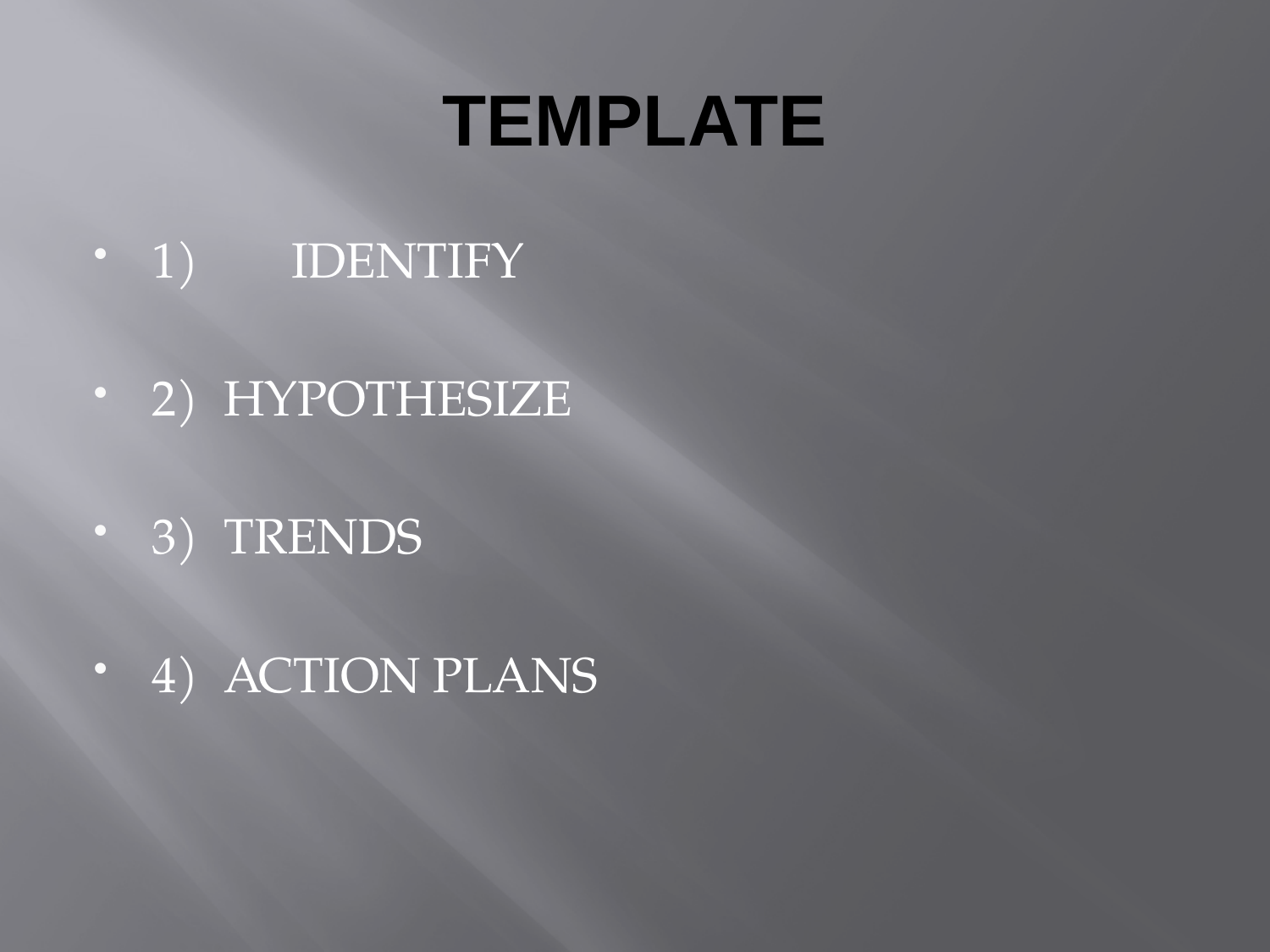

# TEMPLATE
1)	 IDENTIFY

2)  HYPOTHESIZE

3)  TRENDS

4)  ACTION PLANS